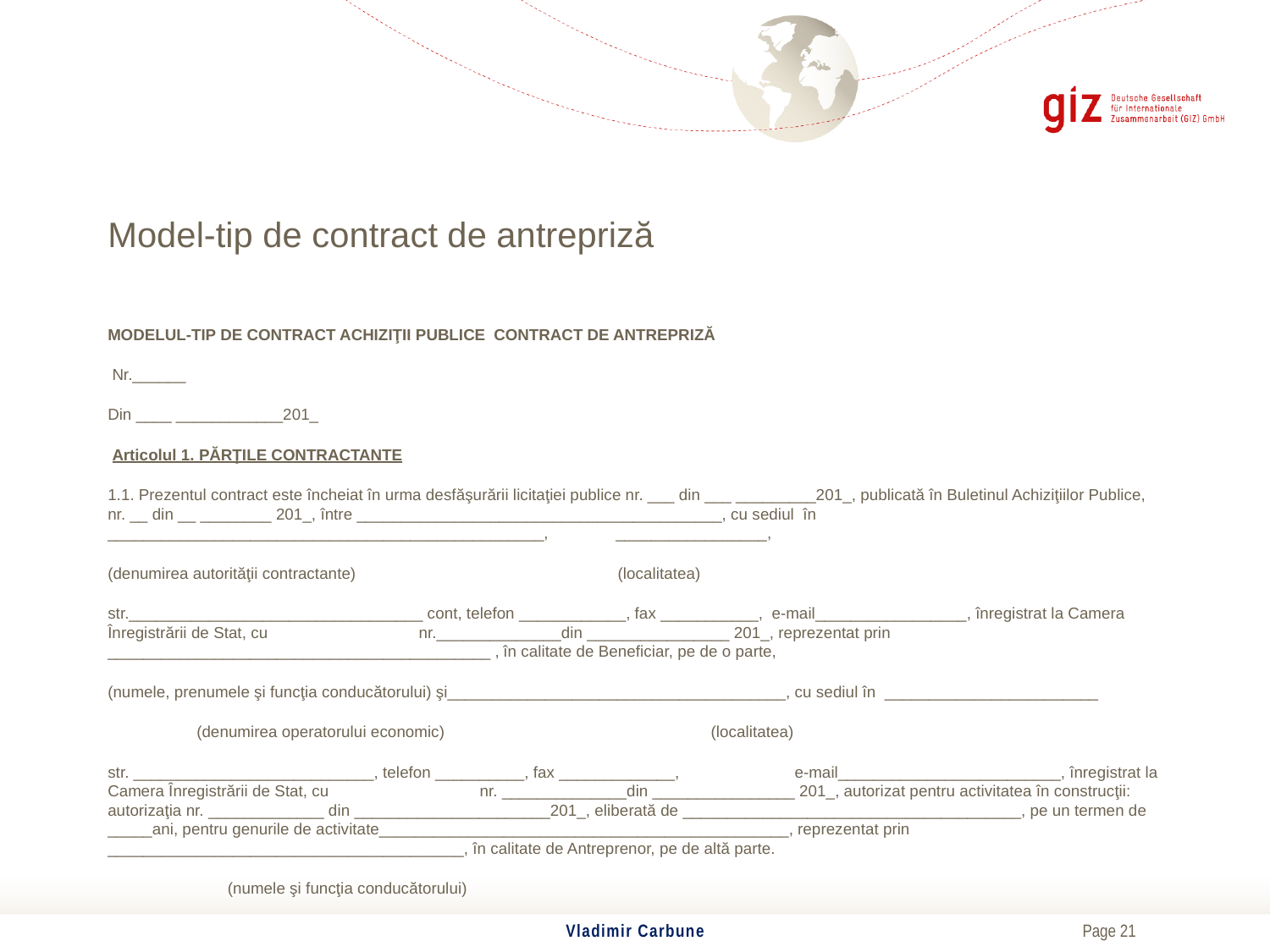

# Model-tip de contract de antrepriză
MODELUL-TIP DE CONTRACT ACHIZIŢII PUBLICE  CONTRACT DE ANTREPRIZĂ
 Nr.______
Din ____ ____________201_
 Articolul 1. PĂRŢILE CONTRACTANTE
1.1. Prezentul contract este încheiat în urma desfăşurării licitaţiei publice nr. ___ din ___ _________201_, publicată în Buletinul Achiziţiilor Publice, nr. __ din __ ________ 201_, între _________________________________________, cu sediul  în _________________________________________________, 	_________________,
(denumirea autorităţii contractante)                                                           (localitatea)
str._________________________________ cont, telefon ____________, fax ___________,  e-mail_________________, înregistrat la Camera Înregistrării de Stat, cu                                  nr.______________din ________________ 201_, reprezentat prin  ___________________________________________ , în calitate de Beneficiar, pe de o parte,
(numele, prenumele şi funcţia conducătorului) şi______________________________________, cu sediul în  ________________________
                    (denumirea operatorului economic)                                                            (localitatea)
str. ___________________________, telefon __________, fax _____________,                          e-mail_________________________, înregistrat la Camera Înregistrării de Stat, cu                                  nr. ______________din ________________ 201_, autorizat pentru activitatea în construcţii: autorizaţia nr. _____________ din ______________________201_, eliberată de ______________________________________, pe un termen de _____ani, pentru genurile de activitate______________________________________________, reprezentat prin ________________________________________, în calitate de Antreprenor, pe de altă parte.
                           (numele şi funcţia conducătorului)

Vladimir Carbune